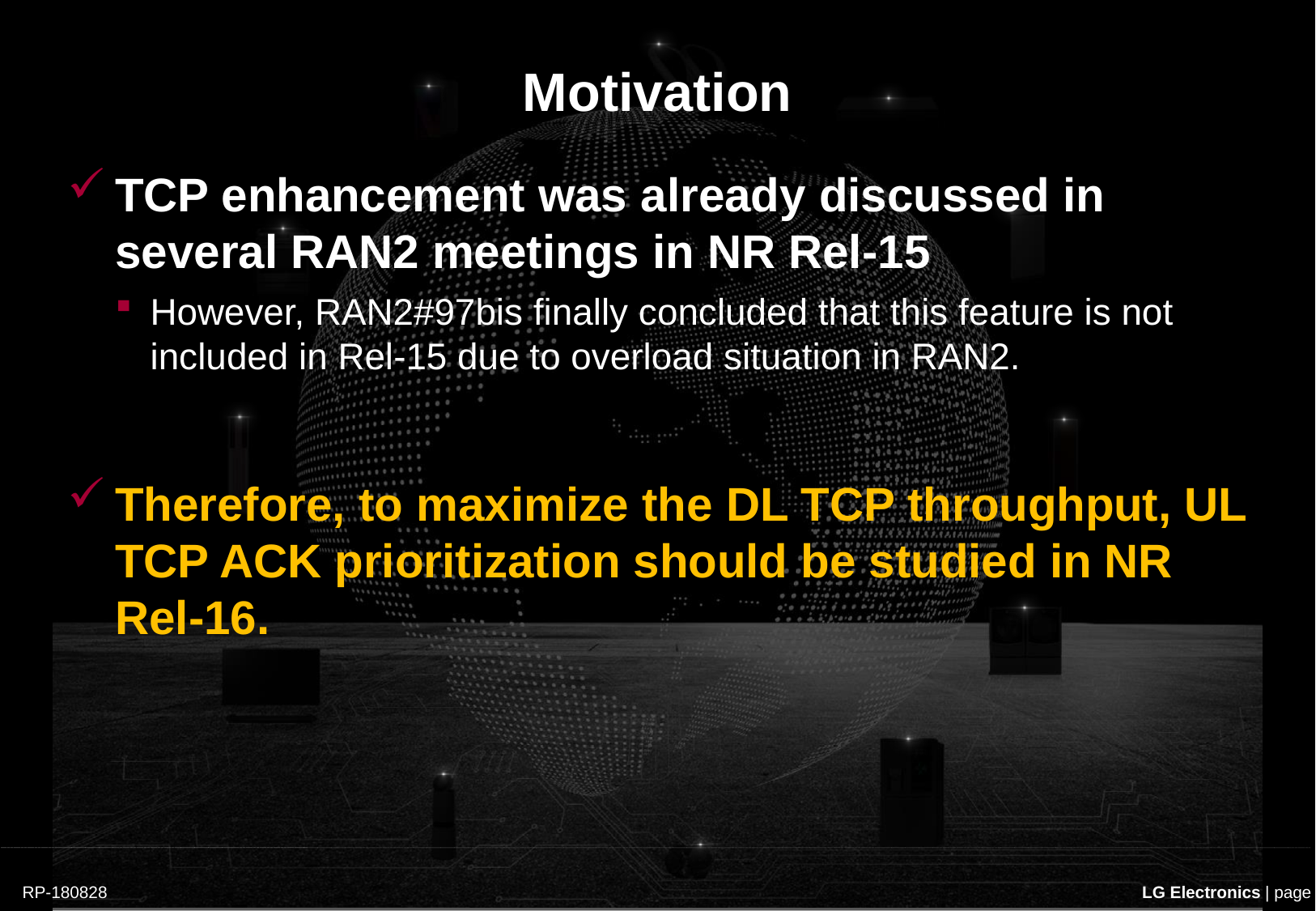

# Motivation
TCP enhancement was already discussed in several RAN2 meetings in NR Rel-15
However, RAN2#97bis finally concluded that this feature is not included in Rel-15 due to overload situation in RAN2.

Therefore, to maximize the DL TCP throughput, UL TCP ACK prioritization should be studied in NR Rel-16.